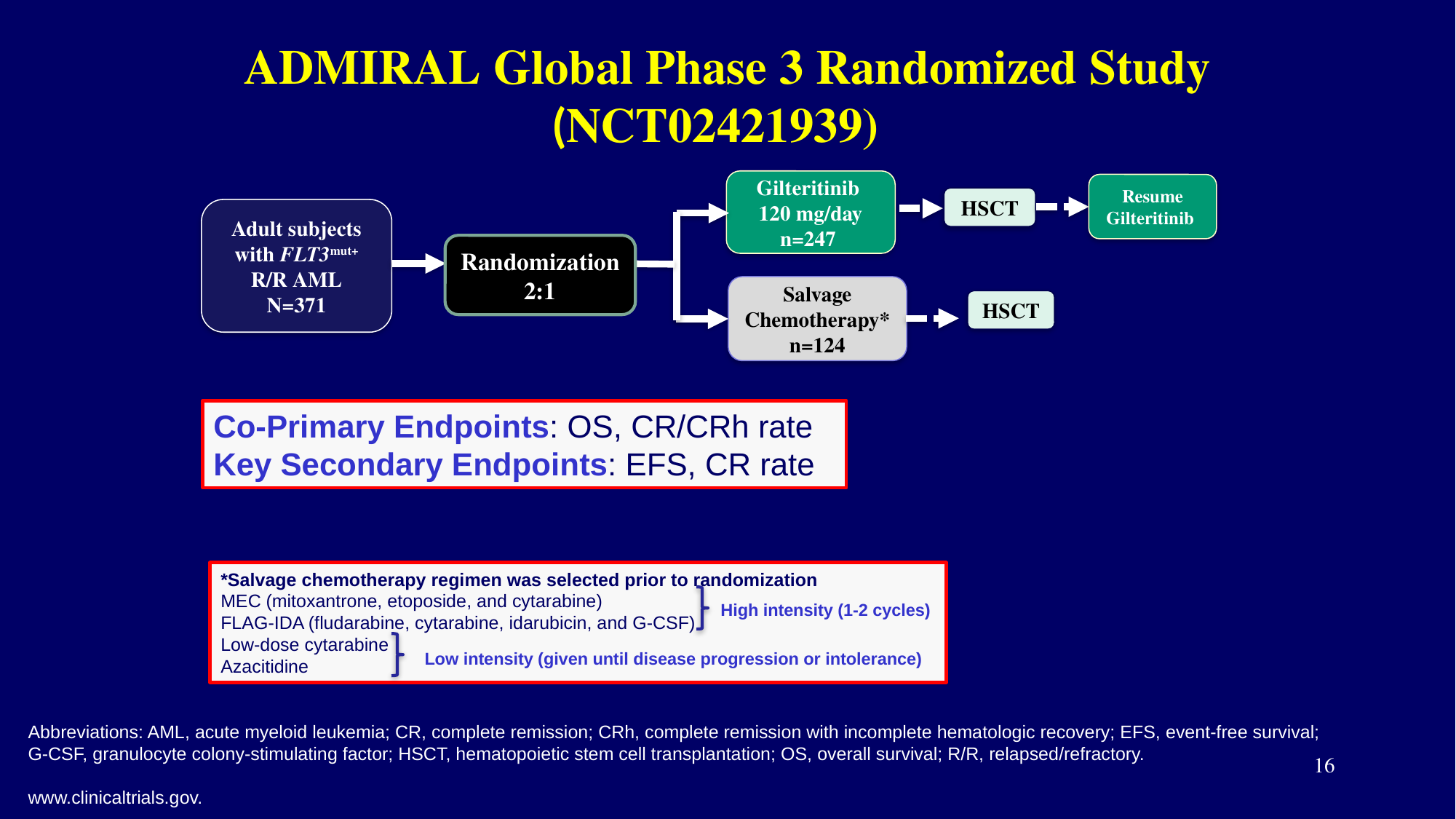

# ADMIRAL Global Phase 3 Randomized Study (NCT02421939)
Gilteritinib
120 mg/day
n=247
Resume Gilteritinib
HSCT
Adult subjects with FLT3mut+ R/R AML
N=371
Randomization
2:1
Salvage Chemotherapy*
n=124
HSCT
Co-Primary Endpoints: OS, CR/CRh rate
Key Secondary Endpoints: EFS, CR rate
*Salvage chemotherapy regimen was selected prior to randomization
MEC (mitoxantrone, etoposide, and cytarabine)
FLAG-IDA (fludarabine, cytarabine, idarubicin, and G-CSF)
Low-dose cytarabine
Azacitidine

High intensity (1-2 cycles)

Low intensity (given until disease progression or intolerance)
Abbreviations: AML, acute myeloid leukemia; CR, complete remission; CRh, complete remission with incomplete hematologic recovery; EFS, event-free survival; G-CSF, granulocyte colony-stimulating factor; HSCT, hematopoietic stem cell transplantation; OS, overall survival; R/R, relapsed/refractory.
www.clinicaltrials.gov.
16